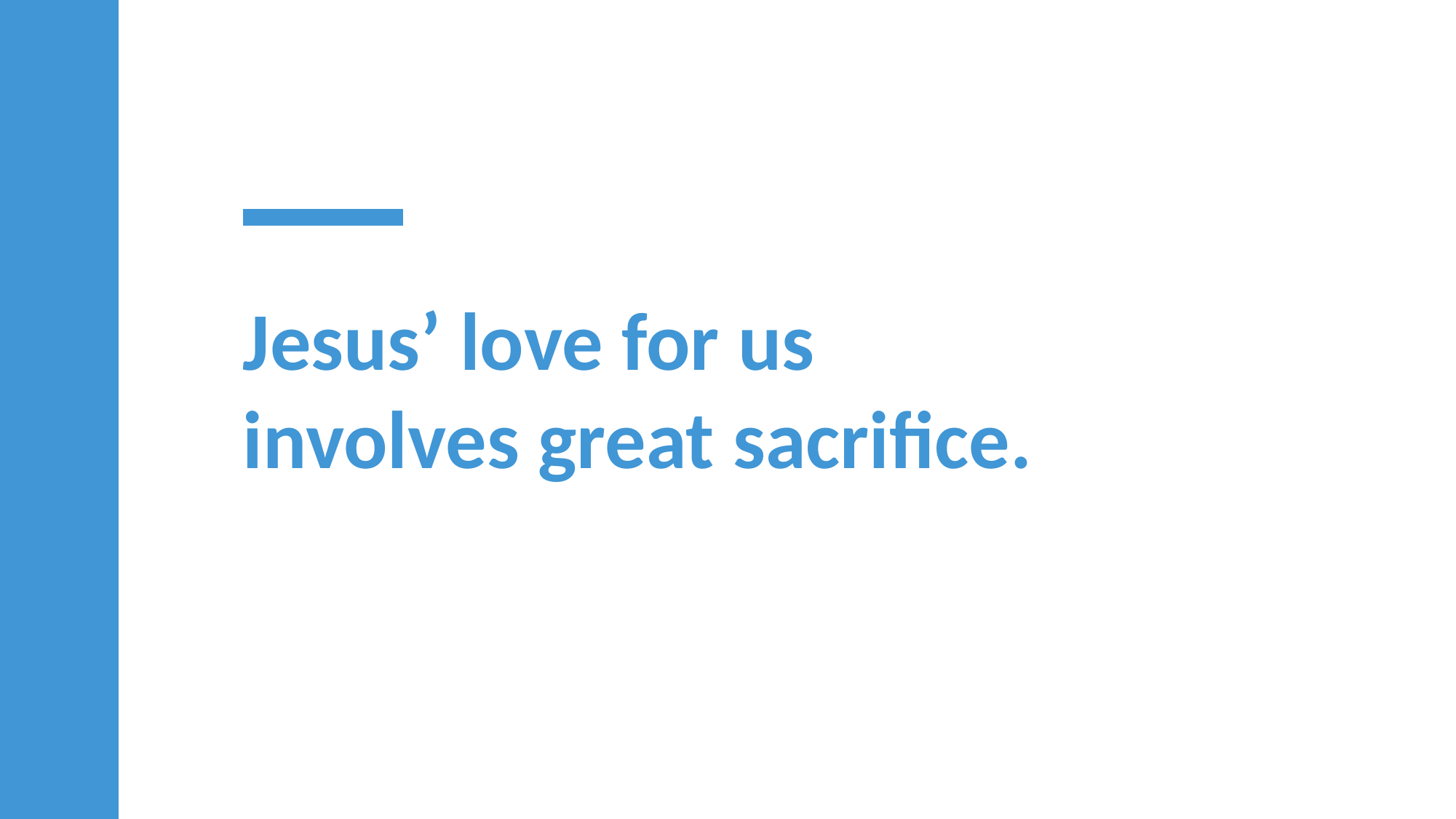

Jesus’ love for us involves great sacrifice.